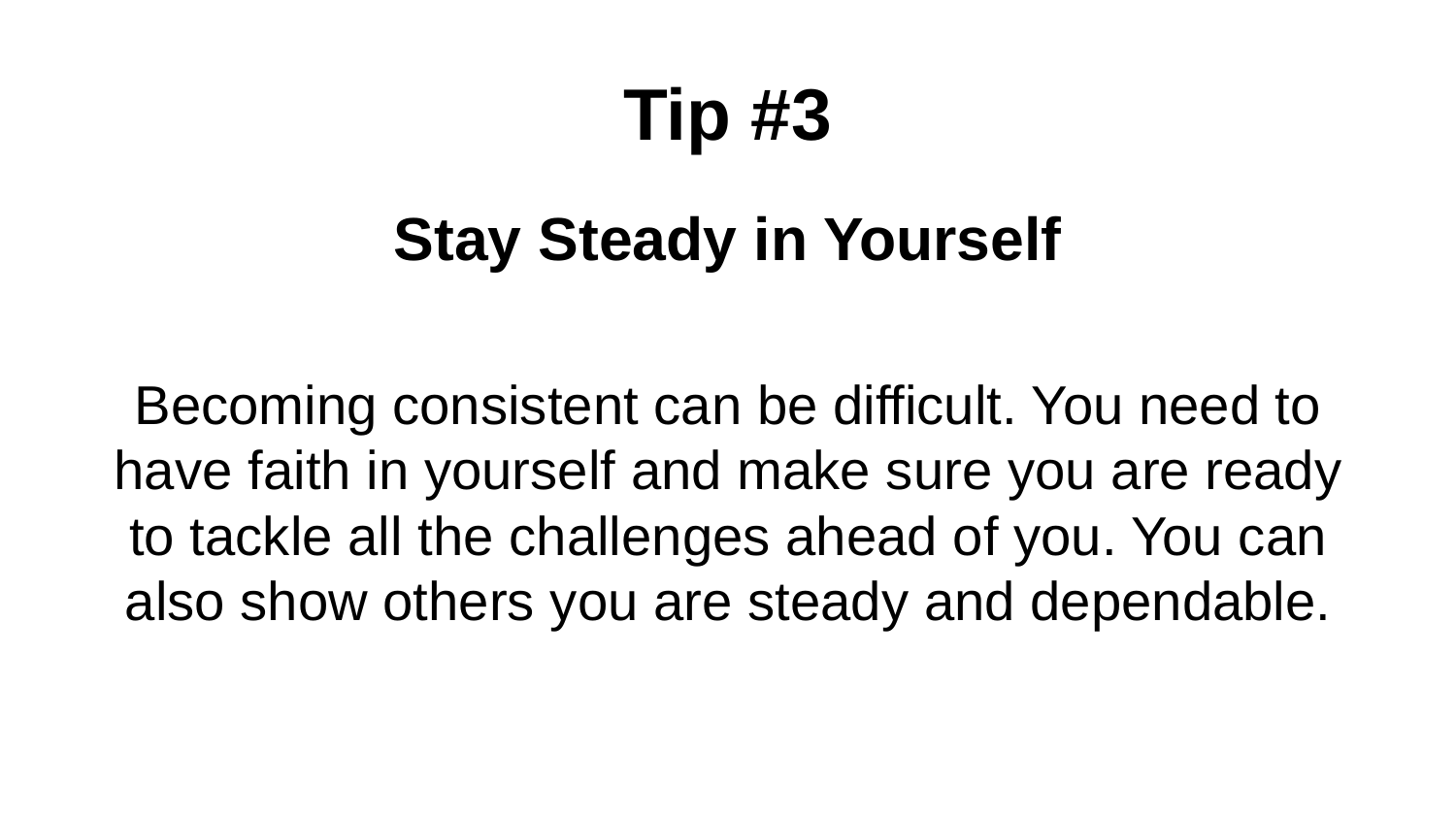

# Tip #3
Stay Steady in Yourself

Becoming consistent can be difficult. You need to have faith in yourself and make sure you are ready to tackle all the challenges ahead of you. You can also show others you are steady and dependable.